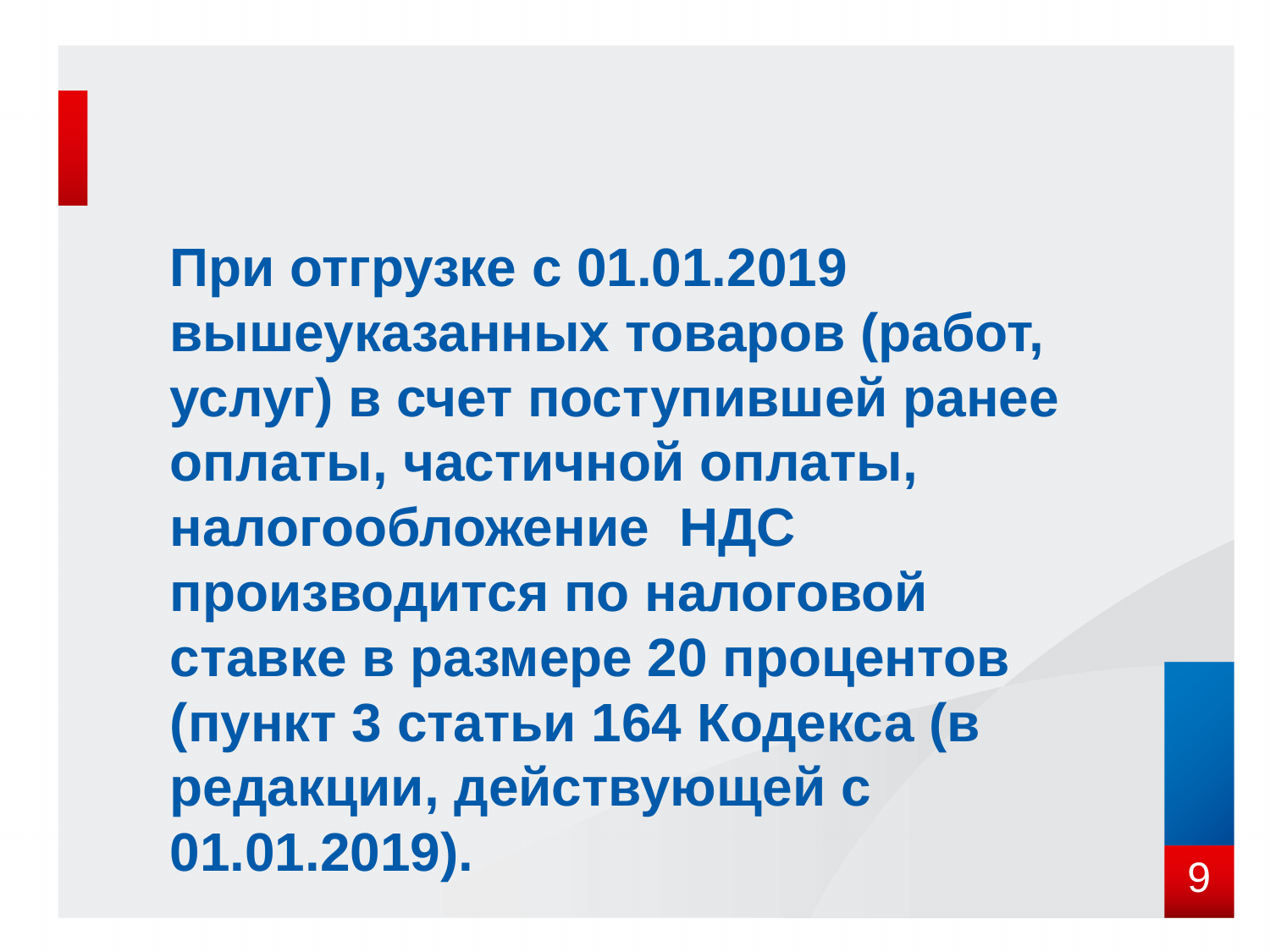

#
При отгрузке с 01.01.2019 вышеуказанных товаров (работ, услуг) в счет поступившей ранее оплаты, частичной оплаты, налогообложение  НДС  производится по налоговой ставке в размере 20 процентов (пункт 3 статьи 164 Кодекса (в редакции, действующей с 01.01.2019).

9